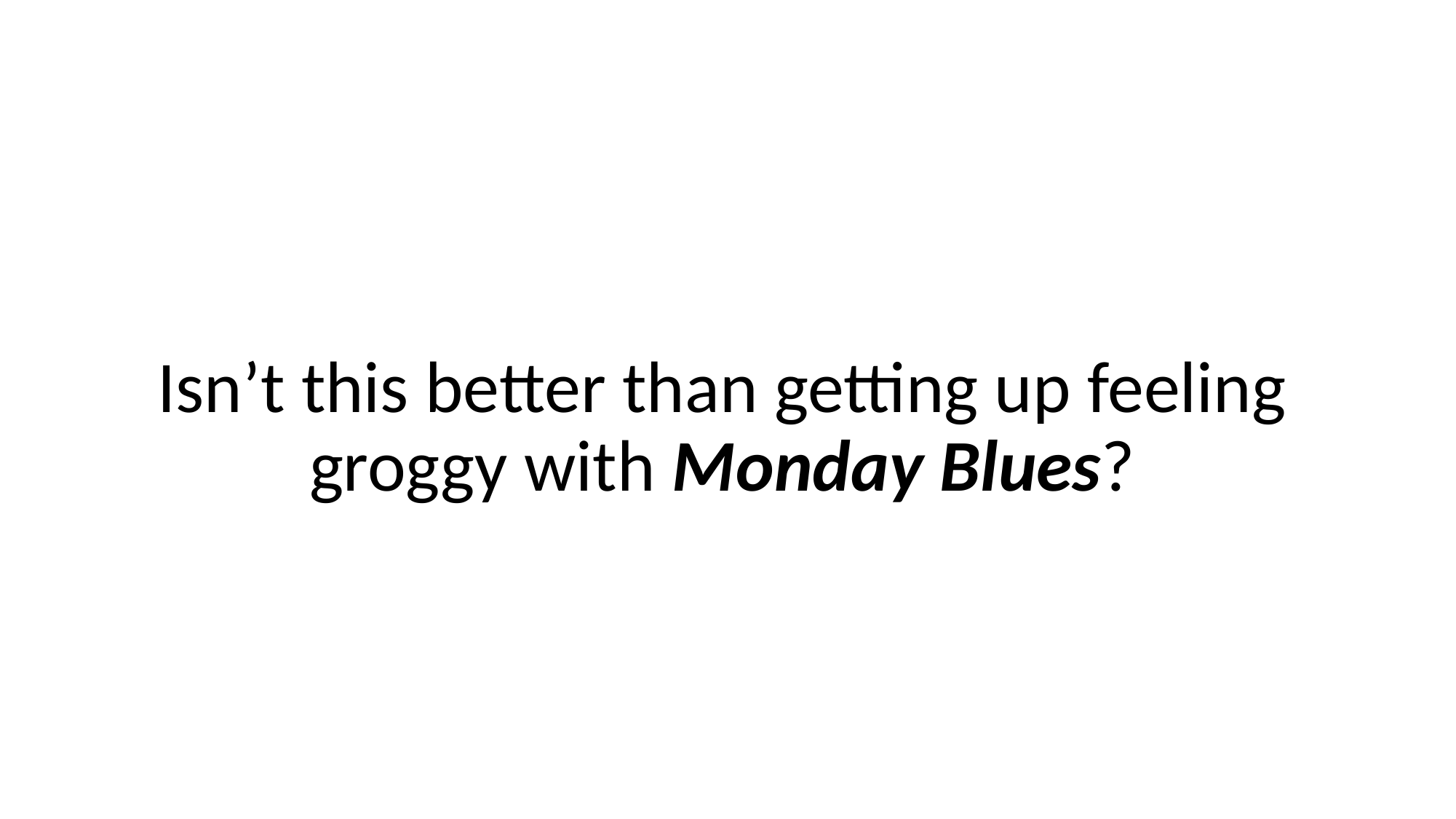

Isn’t this better than getting up feeling groggy with Monday Blues?